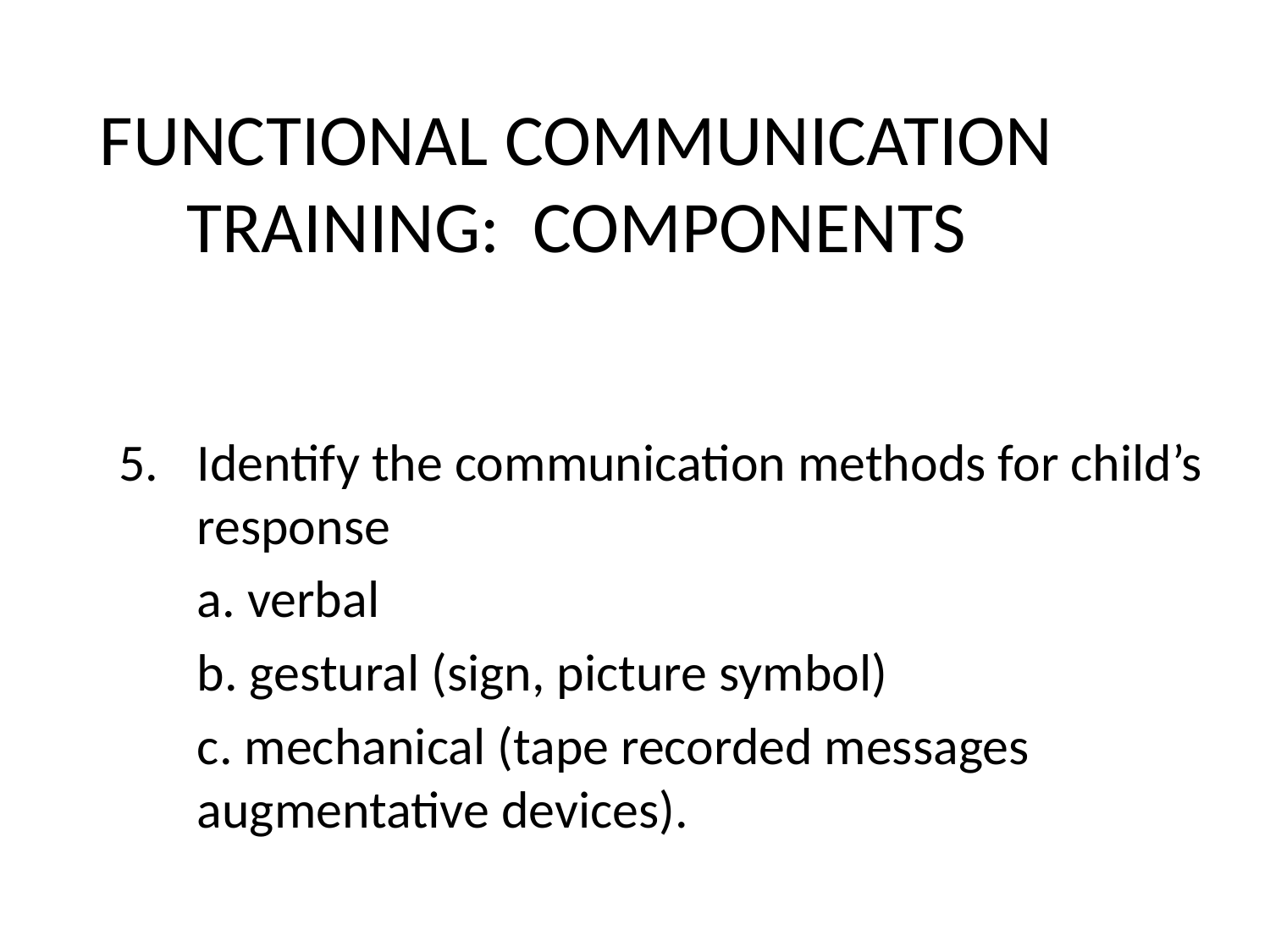

# FUNCTIONAL COMMUNICATION TRAINING:  COMPONENTS

Identify the communication methods for child’s response
	a. verbal
	b. gestural (sign, picture symbol)
	c. mechanical (tape recorded messages augmentative devices).